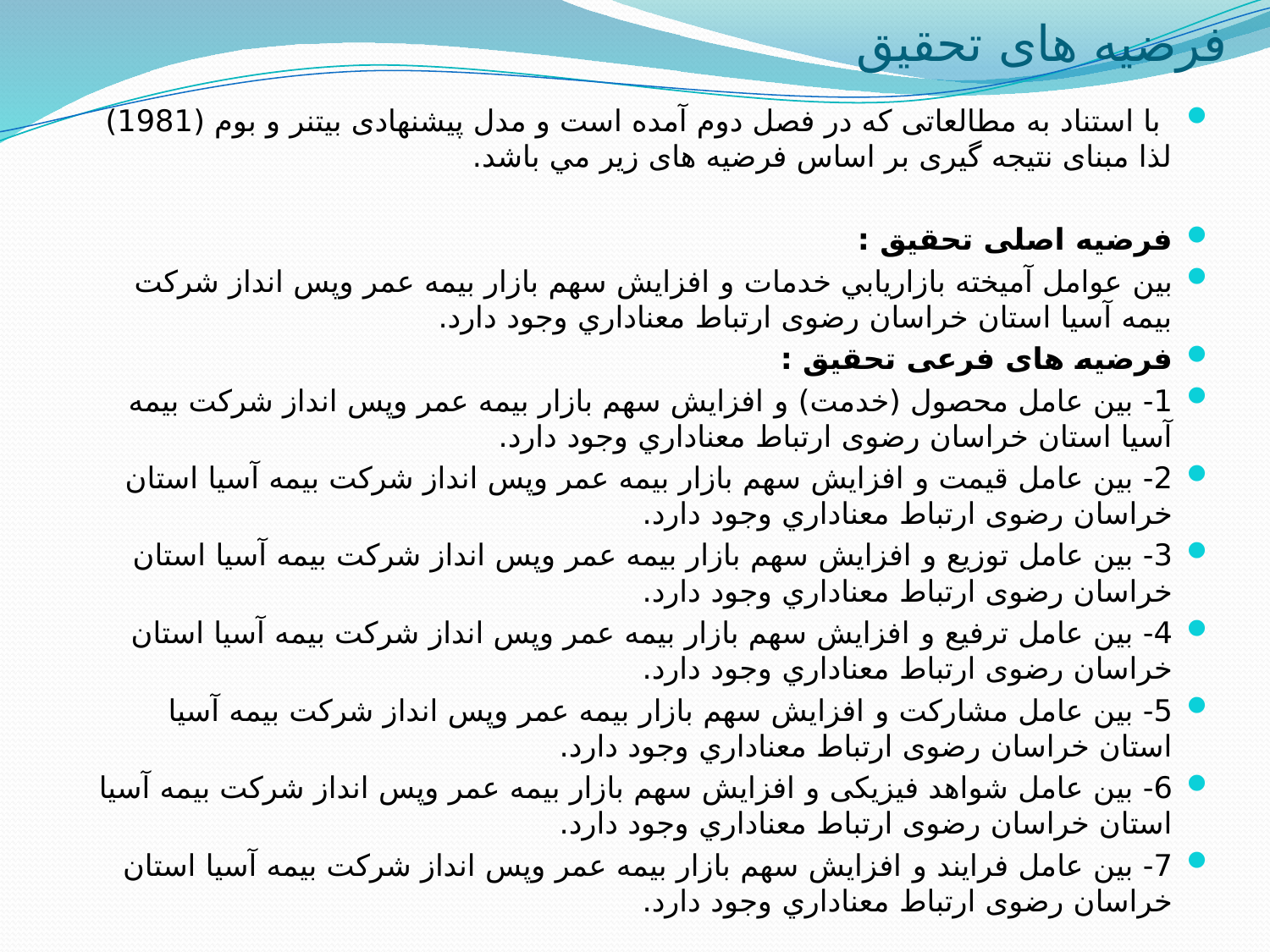

# فرضیه های تحقیق
 با استناد به مطالعاتی که در فصل دوم آمده است و مدل پیشنهادی بيتنر و بوم (1981) لذا مبنای نتیجه گیری بر اساس فرضيه های زير مي باشد.

فرضیه اصلی تحقیق :
بین عوامل آميخته بازاريابي خدمات و افزايش سهم بازار بيمه عمر وپس انداز شركت بيمه آسيا استان خراسان رضوی ارتباط معناداري وجود دارد.
فرضیه های فرعی تحقیق :
1- بین عامل محصول (خدمت) و افزايش سهم بازار بيمه عمر وپس انداز شركت بيمه آسيا استان خراسان رضوی ارتباط معناداري وجود دارد.
2- بین عامل قیمت و افزايش سهم بازار بيمه عمر وپس انداز شركت بيمه آسيا استان خراسان رضوی ارتباط معناداري وجود دارد.
3- بین عامل توزیع و افزايش سهم بازار بيمه عمر وپس انداز شركت بيمه آسيا استان خراسان رضوی ارتباط معناداري وجود دارد.
4- بین عامل ترفیع و افزايش سهم بازار بيمه عمر وپس انداز شركت بيمه آسيا استان خراسان رضوی ارتباط معناداري وجود دارد.
5- بین عامل مشارکت و افزايش سهم بازار بيمه عمر وپس انداز شركت بيمه آسيا استان خراسان رضوی ارتباط معناداري وجود دارد.
6- بین عامل شواهد فیزیکی و افزايش سهم بازار بيمه عمر وپس انداز شركت بيمه آسيا استان خراسان رضوی ارتباط معناداري وجود دارد.
7- بین عامل فرایند و افزايش سهم بازار بيمه عمر وپس انداز شركت بيمه آسيا استان خراسان رضوی ارتباط معناداري وجود دارد.